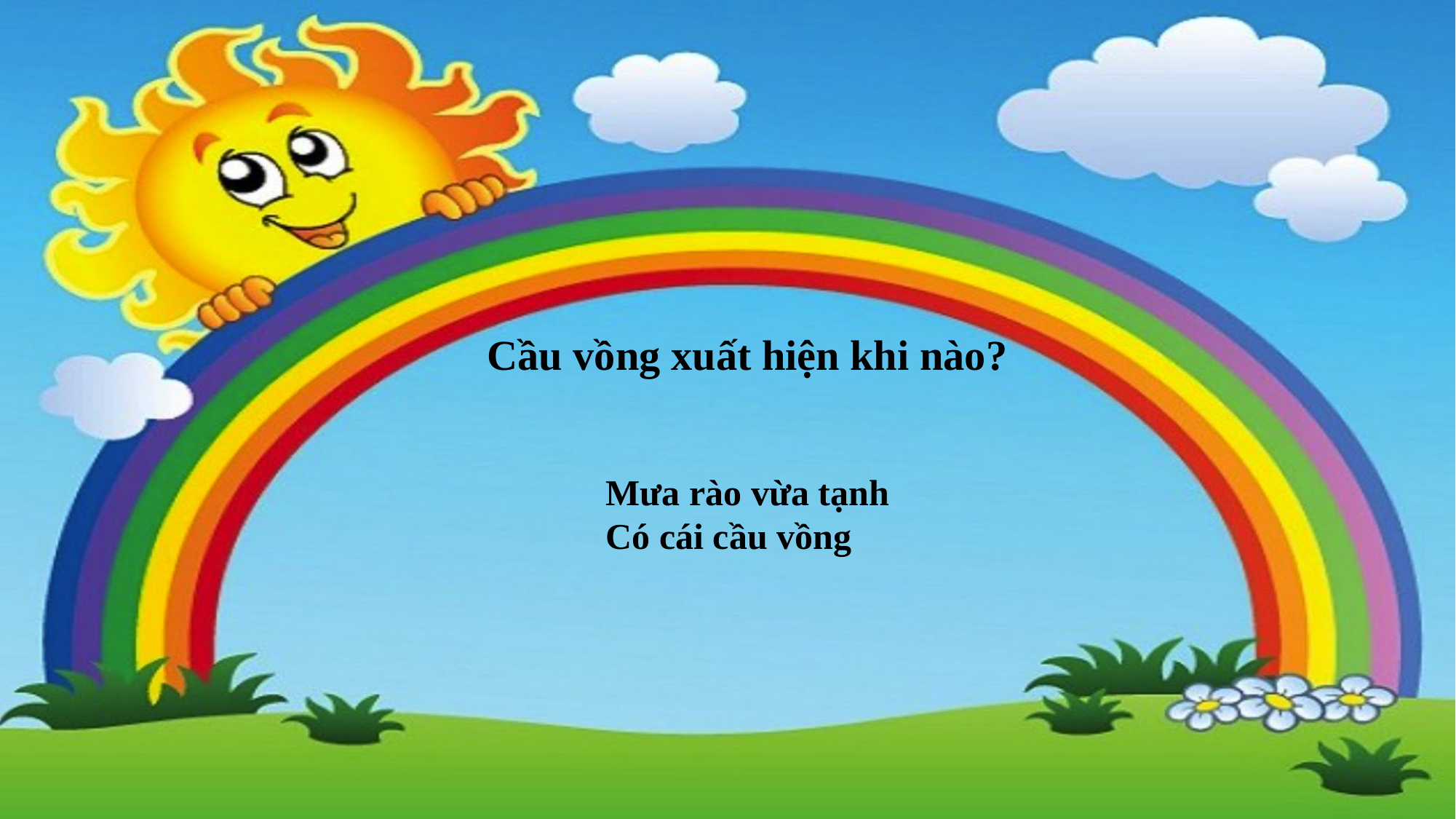

Cầu vồng xuất hiện khi nào?
Mưa rào vừa tạnh
Có cái cầu vồng